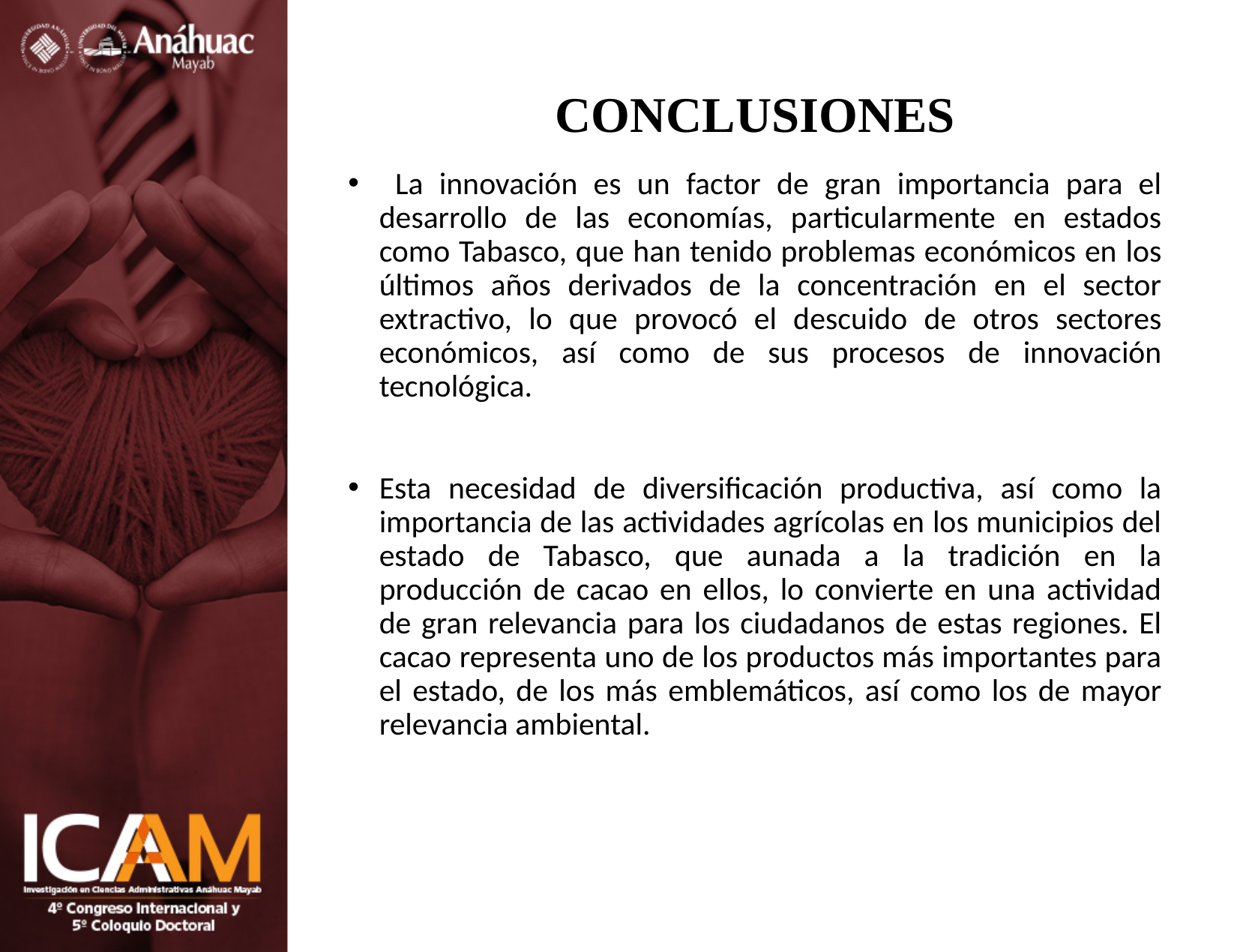

# CONCLUSIONES
 La innovación es un factor de gran importancia para el desarrollo de las economías, particularmente en estados como Tabasco, que han tenido problemas económicos en los últimos años derivados de la concentración en el sector extractivo, lo que provocó el descuido de otros sectores económicos, así como de sus procesos de innovación tecnológica.

Esta necesidad de diversificación productiva, así como la importancia de las actividades agrícolas en los municipios del estado de Tabasco, que aunada a la tradición en la producción de cacao en ellos, lo convierte en una actividad de gran relevancia para los ciudadanos de estas regiones. El cacao representa uno de los productos más importantes para el estado, de los más emblemáticos, así como los de mayor relevancia ambiental.